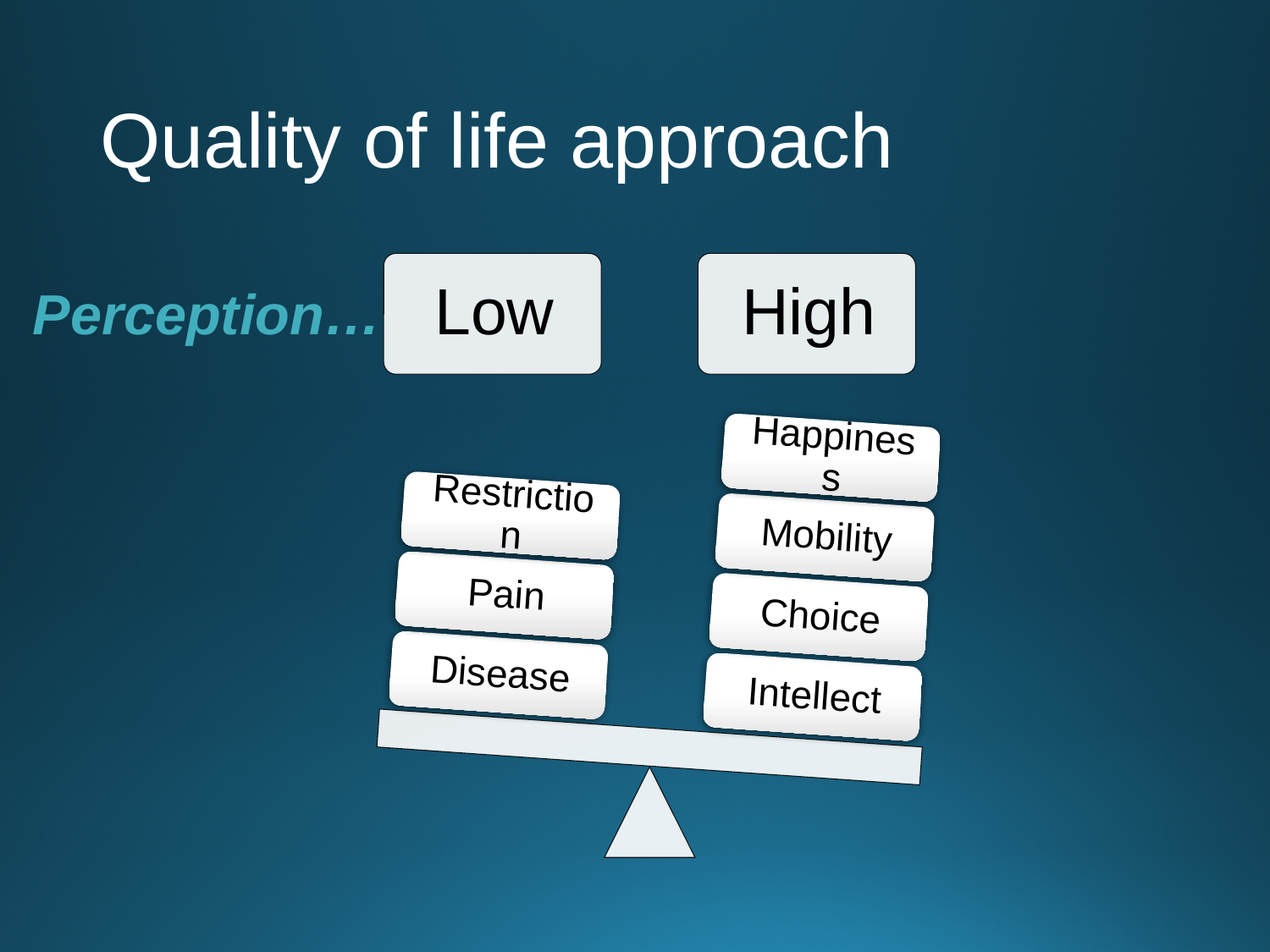

# Quality of life approach
Low
High
Intellect
Choice
Mobility
Happiness
Disease
Pain
Restriction
Perception…